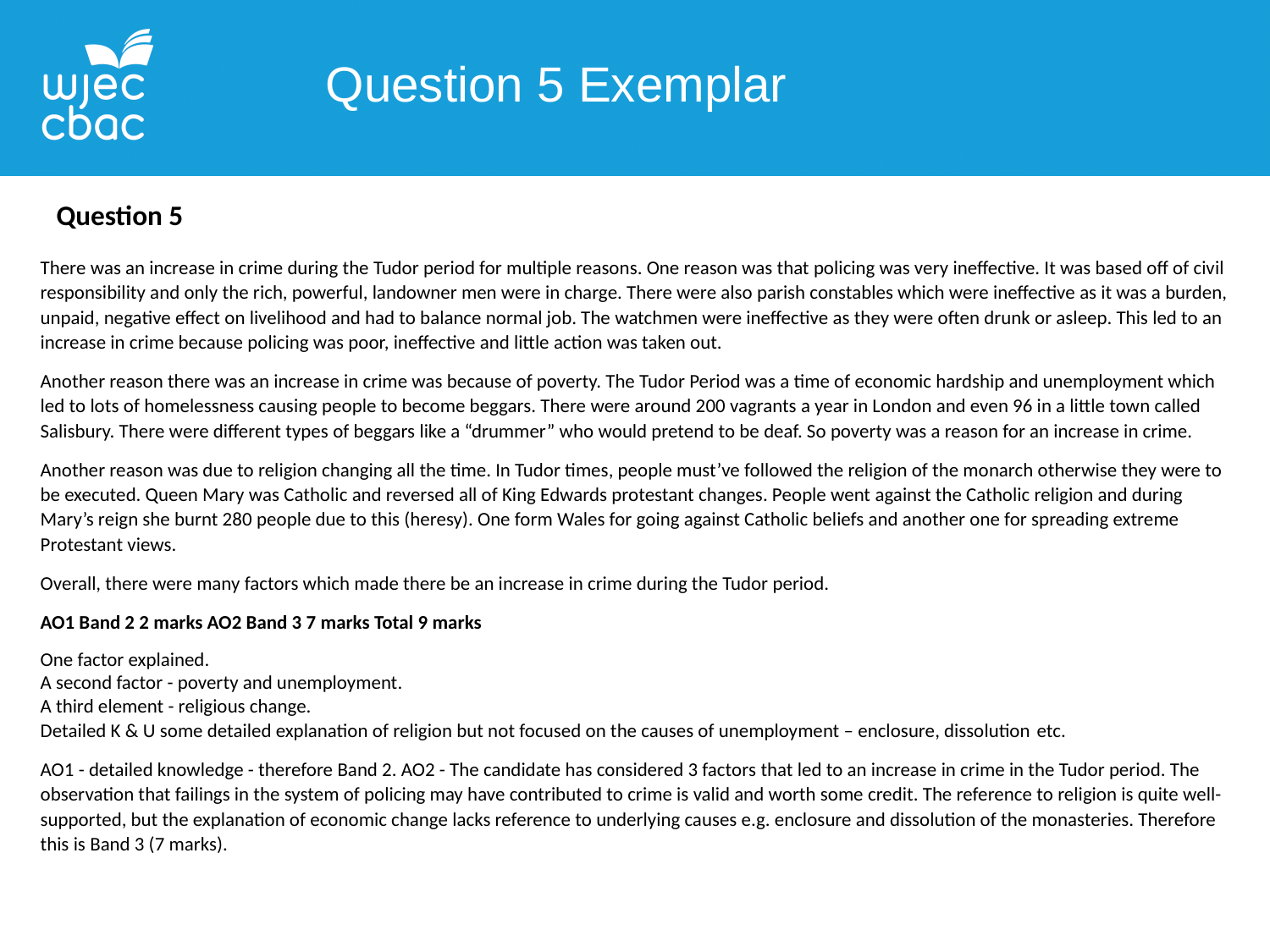

Question 5 Exemplar

Question 5

There was an increase in crime during the Tudor period for multiple reasons. One reason was that policing was very ineffective. It was based off of civil responsibility and only the rich, powerful, landowner men were in charge. There were also parish constables which were ineffective as it was a burden, unpaid, negative effect on livelihood and had to balance normal job. The watchmen were ineffective as they were often drunk or asleep. This led to an increase in crime because policing was poor, ineffective and little action was taken out.
Another reason there was an increase in crime was because of poverty. The Tudor Period was a time of economic hardship and unemployment which led to lots of homelessness causing people to become beggars. There were around 200 vagrants a year in London and even 96 in a little town called Salisbury. There were different types of beggars like a “drummer” who would pretend to be deaf. So poverty was a reason for an increase in crime.
Another reason was due to religion changing all the time. In Tudor times, people must’ve followed the religion of the monarch otherwise they were to be executed. Queen Mary was Catholic and reversed all of King Edwards protestant changes. People went against the Catholic religion and during Mary’s reign she burnt 280 people due to this (heresy). One form Wales for going against Catholic beliefs and another one for spreading extreme Protestant views.
Overall, there were many factors which made there be an increase in crime during the Tudor period.
AO1 Band 2 2 marks AO2 Band 3 7 marks Total 9 marks
One factor explained.
A second factor - poverty and unemployment.
A third element - religious change.
Detailed K & U some detailed explanation of religion but not focused on the causes of unemployment – enclosure, dissolution etc.
AO1 - detailed knowledge - therefore Band 2. AO2 - The candidate has considered 3 factors that led to an increase in crime in the Tudor period. The observation that failings in the system of policing may have contributed to crime is valid and worth some credit. The reference to religion is quite well-supported, but the explanation of economic change lacks reference to underlying causes e.g. enclosure and dissolution of the monasteries. Therefore this is Band 3 (7 marks).